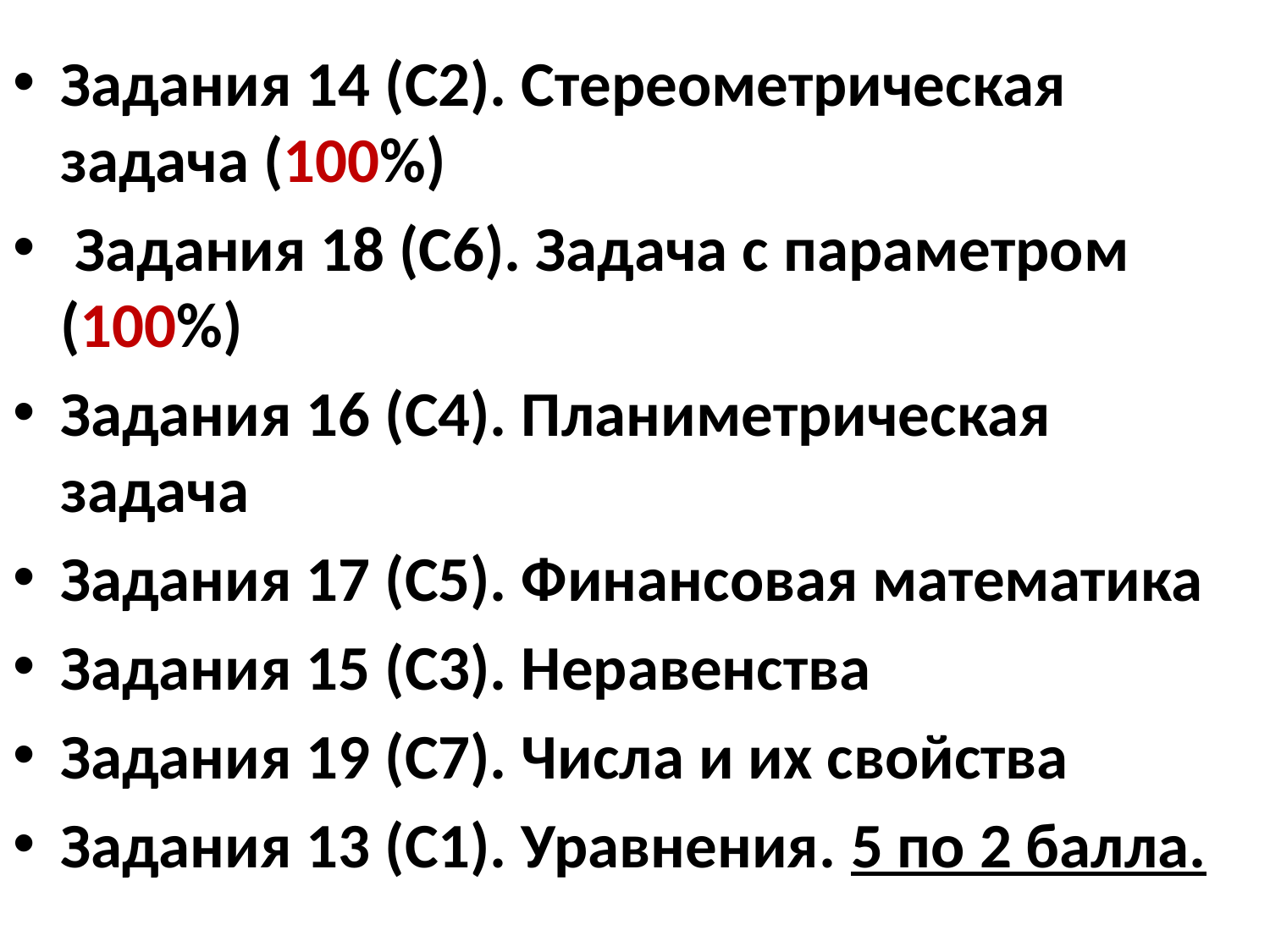

#
Задания 14 (C2). Стереометрическая задача (100%)
 Задания 18 (C6). Задача с параметром (100%)
Задания 16 (C4). Планиметрическая задача
Задания 17 (C5). Финансовая математика
Задания 15 (C3). Неравенства
Задания 19 (C7). Числа и их свойства
Задания 13 (C1). Уравнения. 5 по 2 балла.